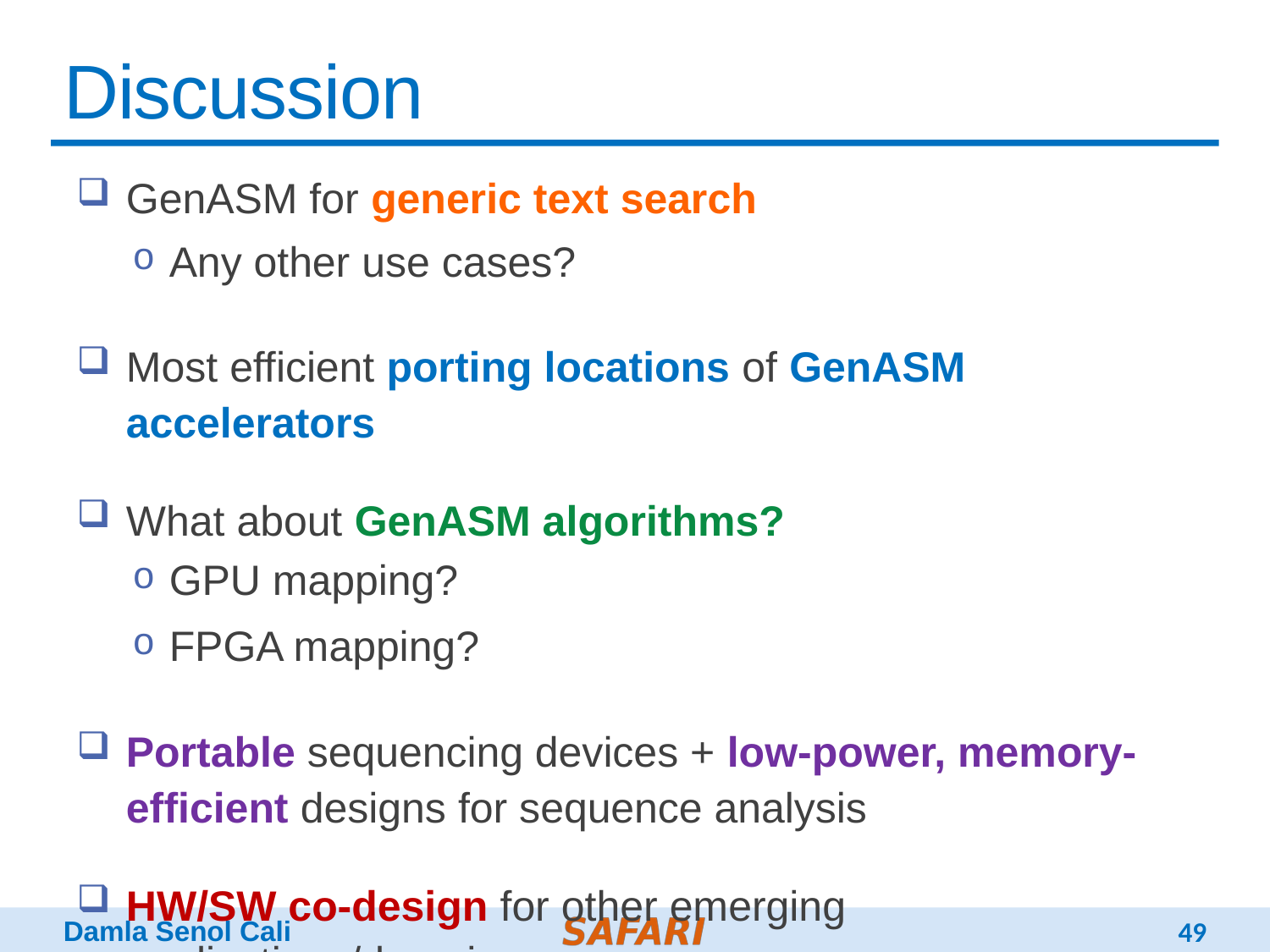

# Discussion
GenASM for generic text search
Any other use cases?
Most efficient porting locations of GenASM accelerators
What about GenASM algorithms?
GPU mapping?
FPGA mapping?
Portable sequencing devices + low-power, memory-efficient designs for sequence analysis
HW/SW co-design for other emerging applications/domains
49